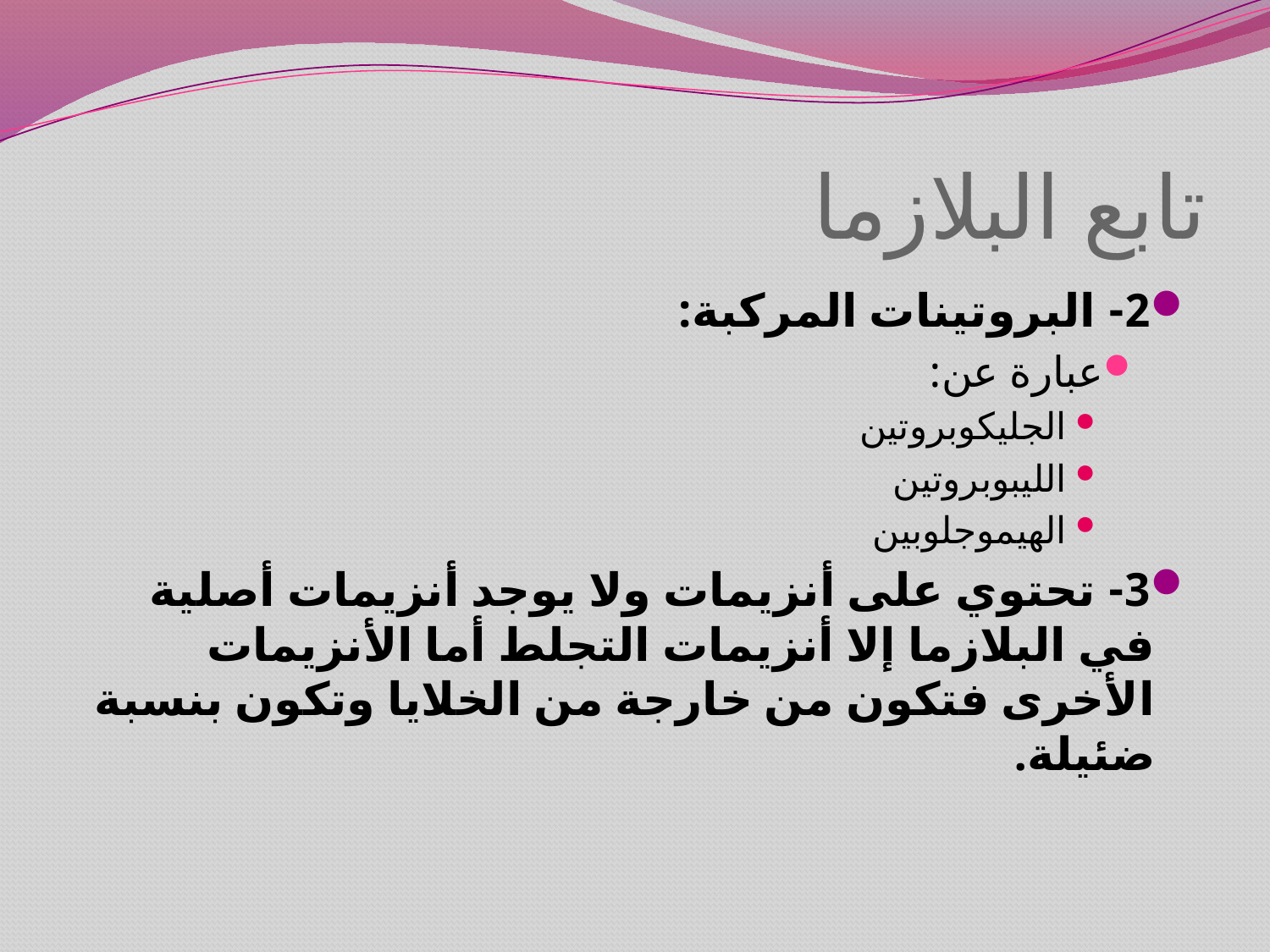

# تابع البلازما
2- البروتينات المركبة:
عبارة عن:
الجليكوبروتين
الليبوبروتين
الهيموجلوبين
3- تحتوي على أنزيمات ولا يوجد أنزيمات أصلية في البلازما إلا أنزيمات التجلط أما الأنزيمات الأخرى فتكون من خارجة من الخلايا وتكون بنسبة ضئيلة.